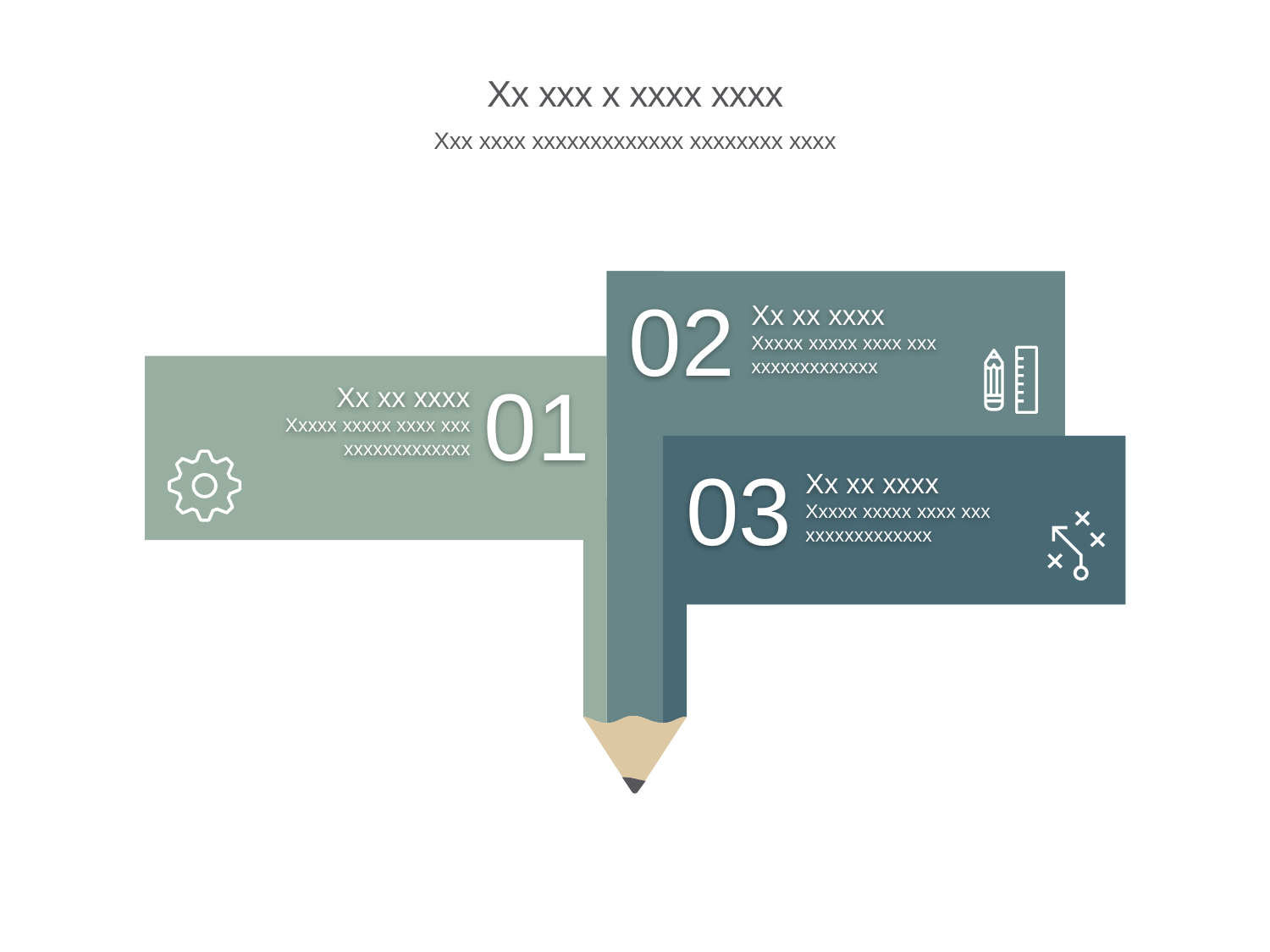

# Xx xxx x xxxx xxxx
Xxx xxxx xxxxxxxxxxxxx xxxxxxxx xxxx

02
Xx xx xxxx
Xxxxx xxxxx xxxx xxx xxxxxxxxxxxxx

01
Xx xx xxxx
Xxxxx xxxxx xxxx xxx xxxxxxxxxxxxx

03
Xx xx xxxx
Xxxxx xxxxx xxxx xxx xxxxxxxxxxxxx